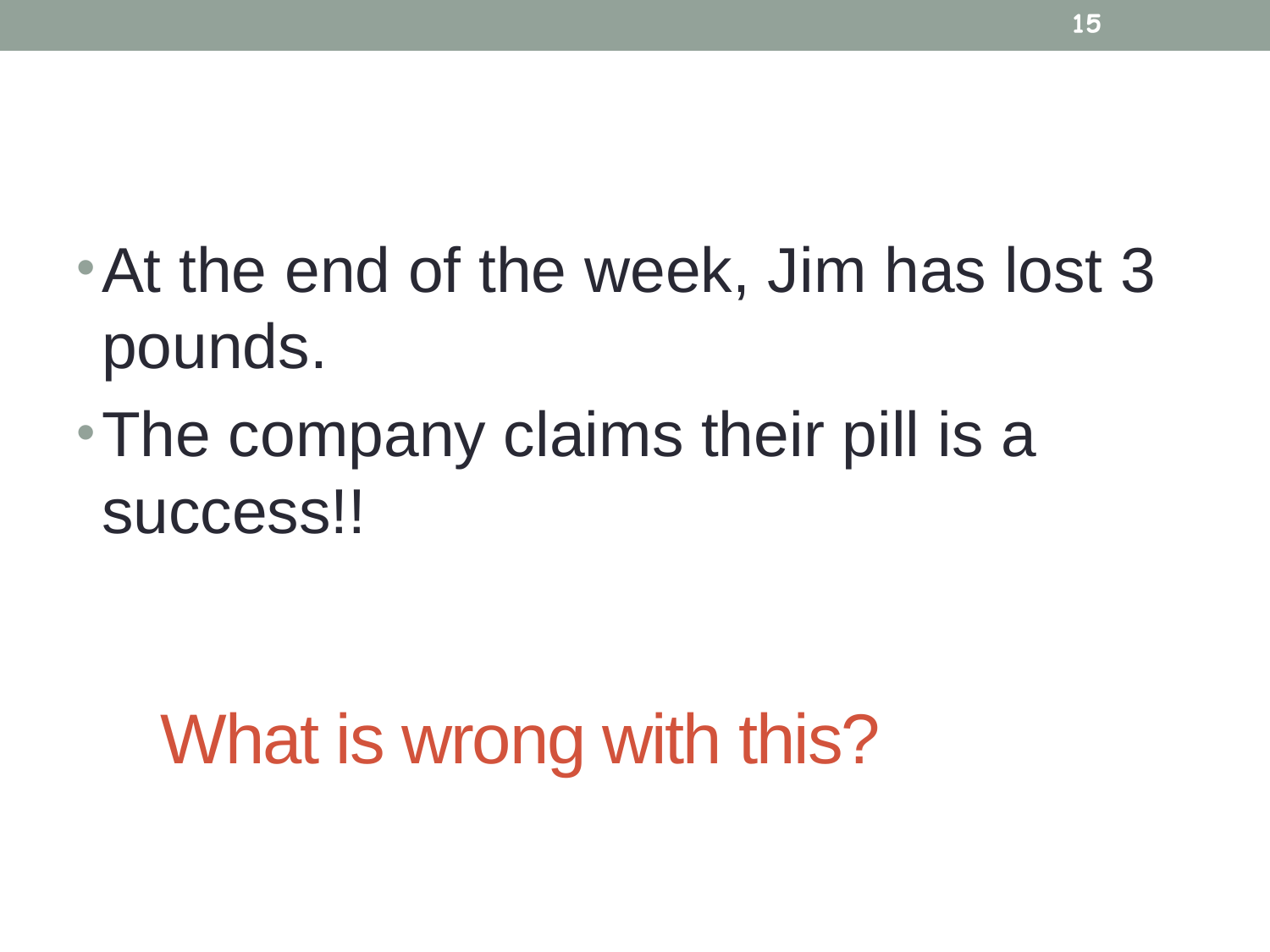

15
At the end of the week, Jim has lost 3 pounds.
The company claims their pill is a success!!
# What is wrong with this?